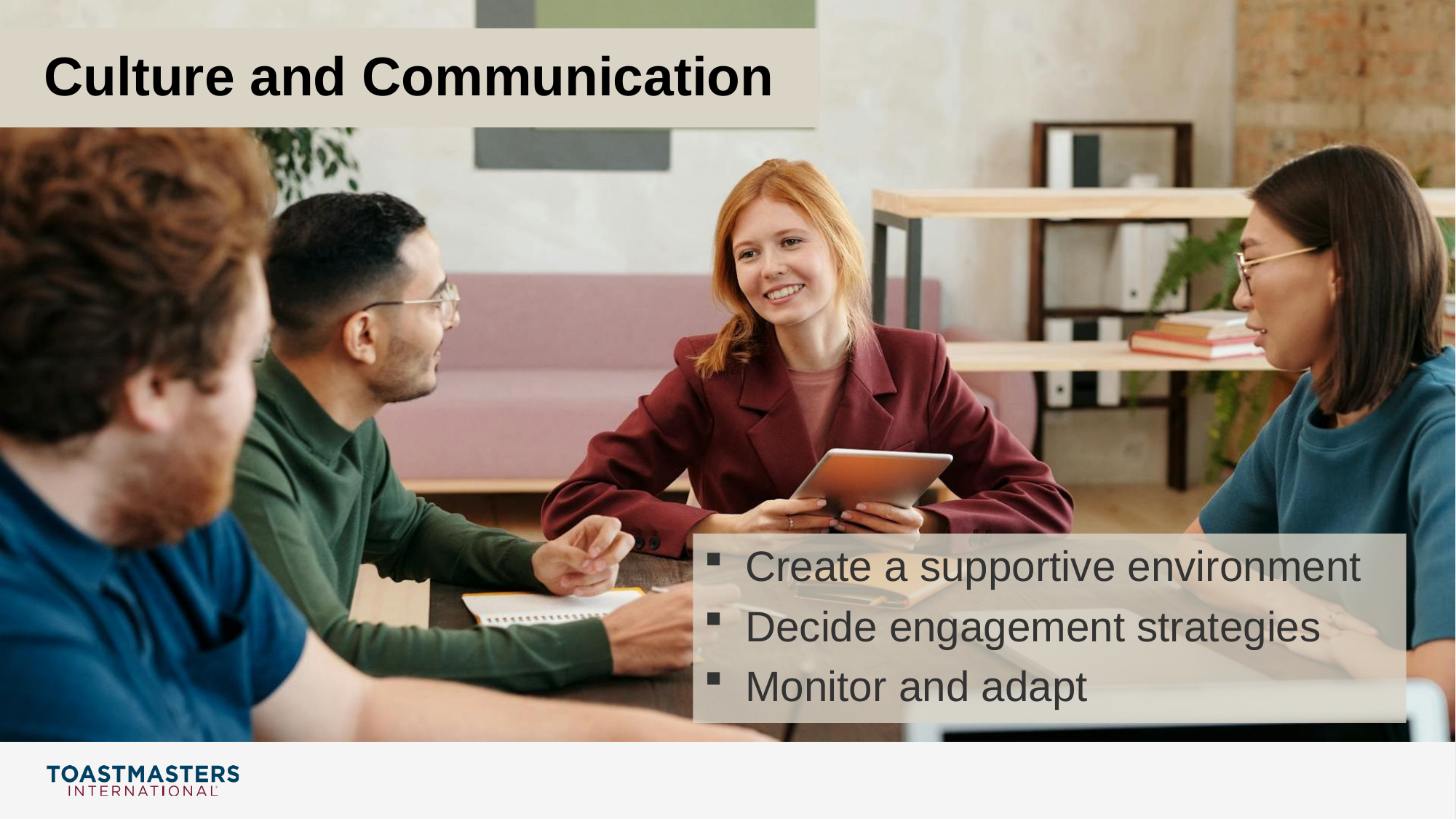

Execution
Assign roles
Share stories
Close with CTA
Culture and Communication
Create a supportive environment
Decide engagement strategies
Monitor and adapt